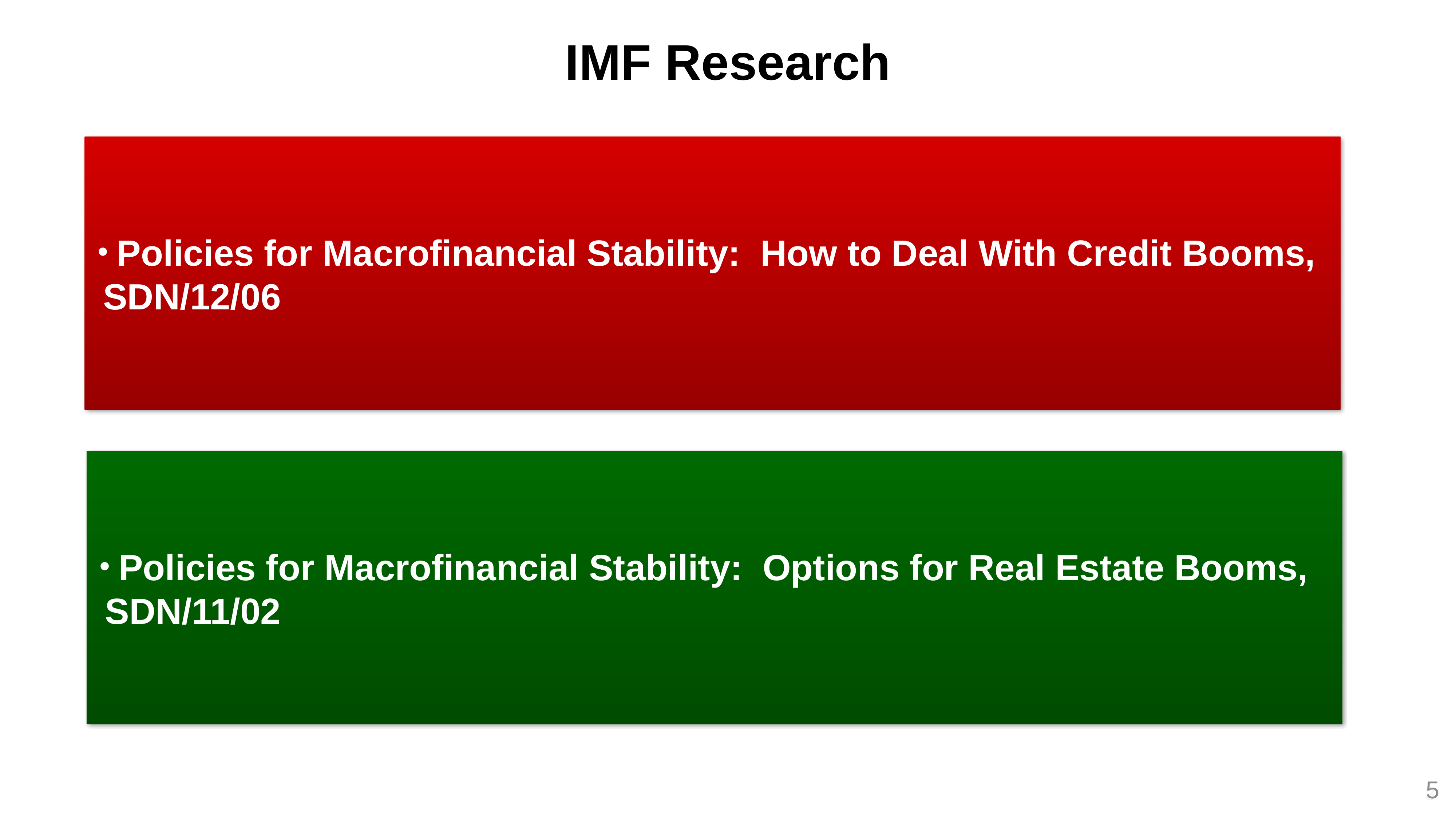

IMF Research
 Policies for Macrofinancial Stability:  How to Deal With Credit Booms, SDN/12/06
 Policies for Macrofinancial Stability:  Options for Real Estate Booms, SDN/11/02
5
3